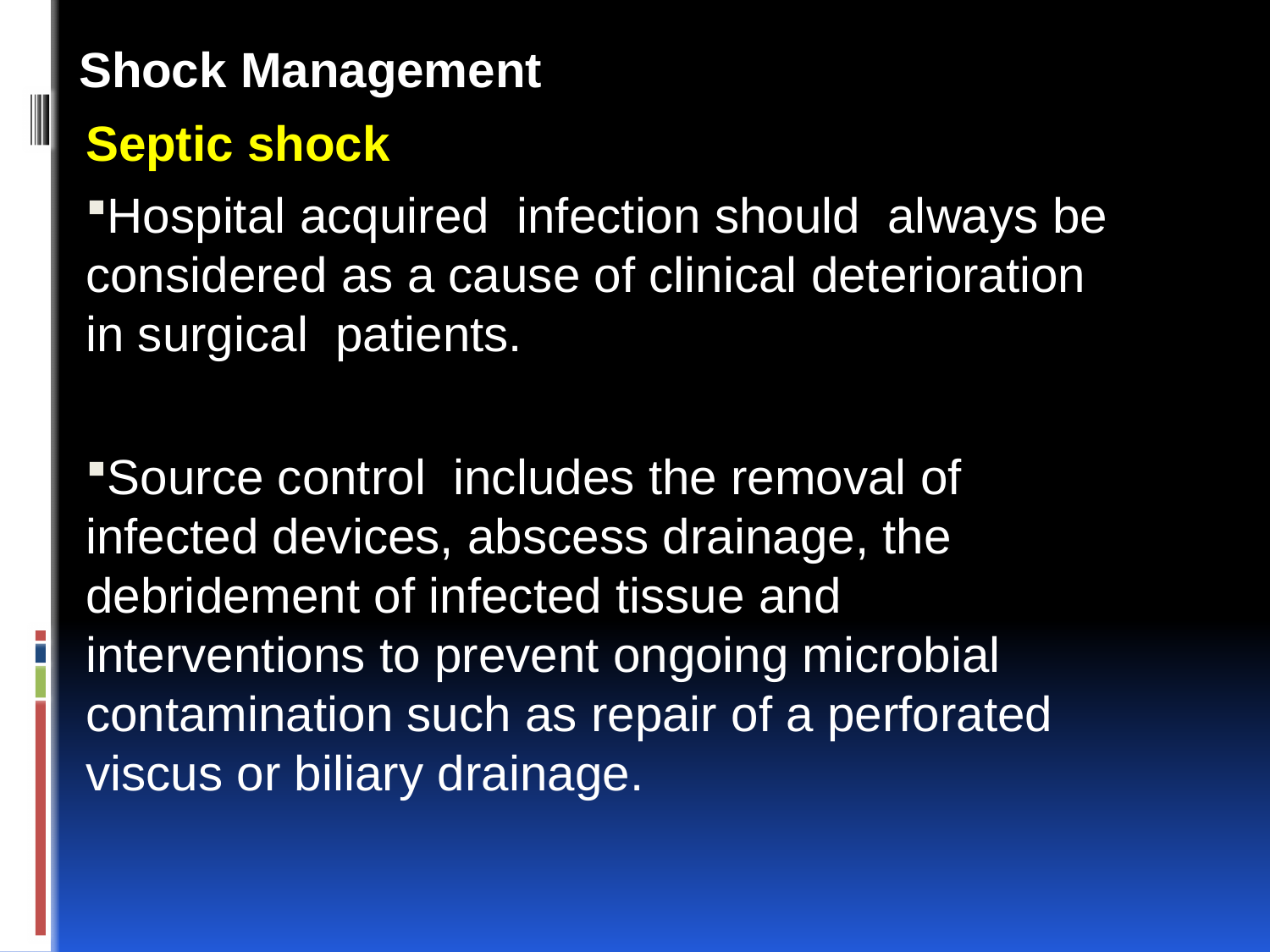

Shock Management
Septic shock
Hospital­ acquired  infection should  always be considered as a cause of clinical deterioration in surgical  patients.

Source control  includes the removal of infected devices, abscess drainage, the debridement of infected tissue and interventions to prevent ongoing microbial contamination such as repair of a perforated viscus or biliary drainage.